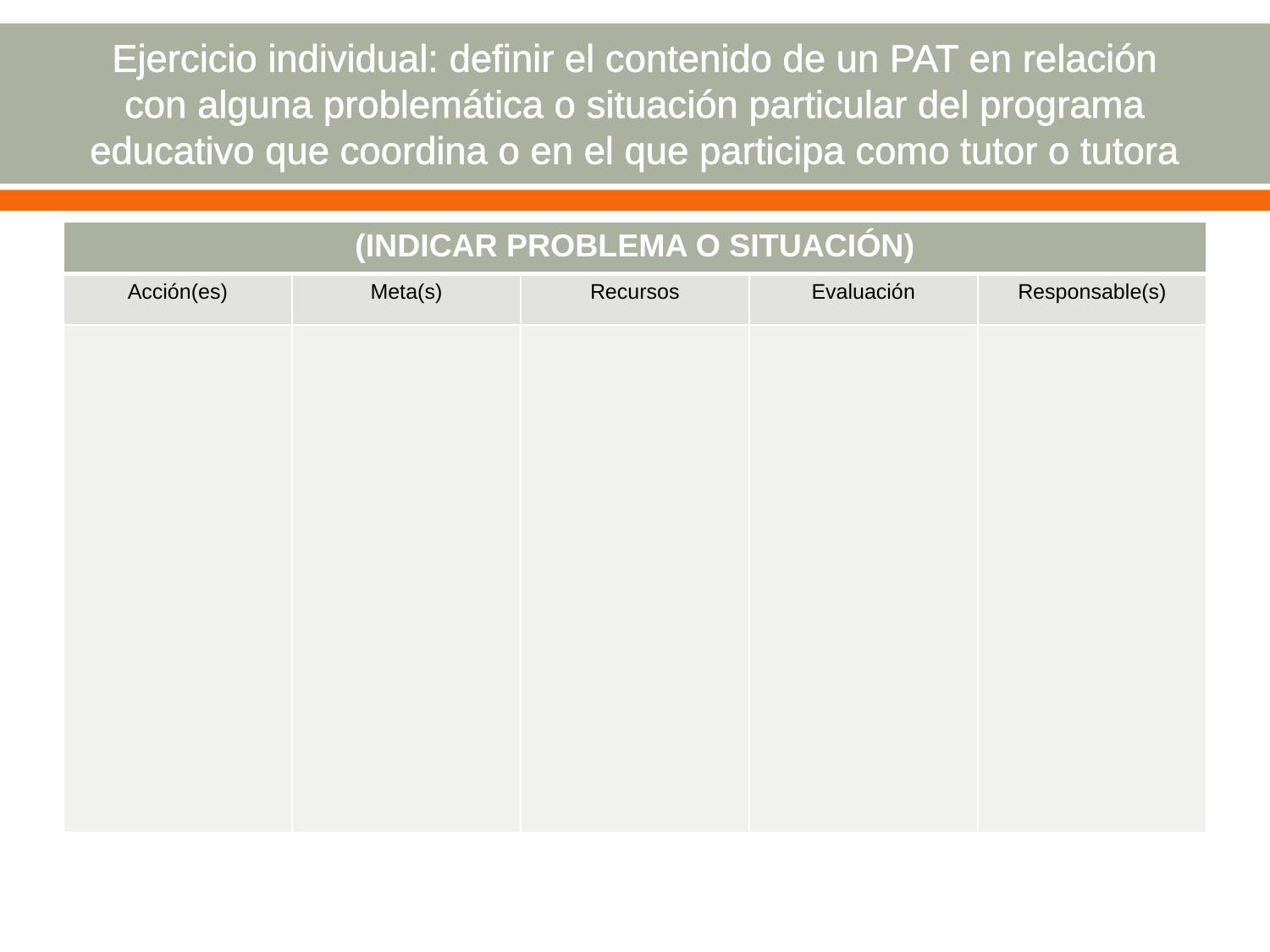

# Ejercicio individual: definir el contenido de un PAT en relación con alguna problemática o situación particular del programa educativo que coordina o en el que participa como tutor o tutora
| (INDICAR PROBLEMA O SITUACIÓN) |  |  |  |  |
| --- | --- | --- | --- | --- |
| Acción(es) | Meta(s) | Recursos | Evaluación | Responsable(s) |
|  |  |  |  |  |